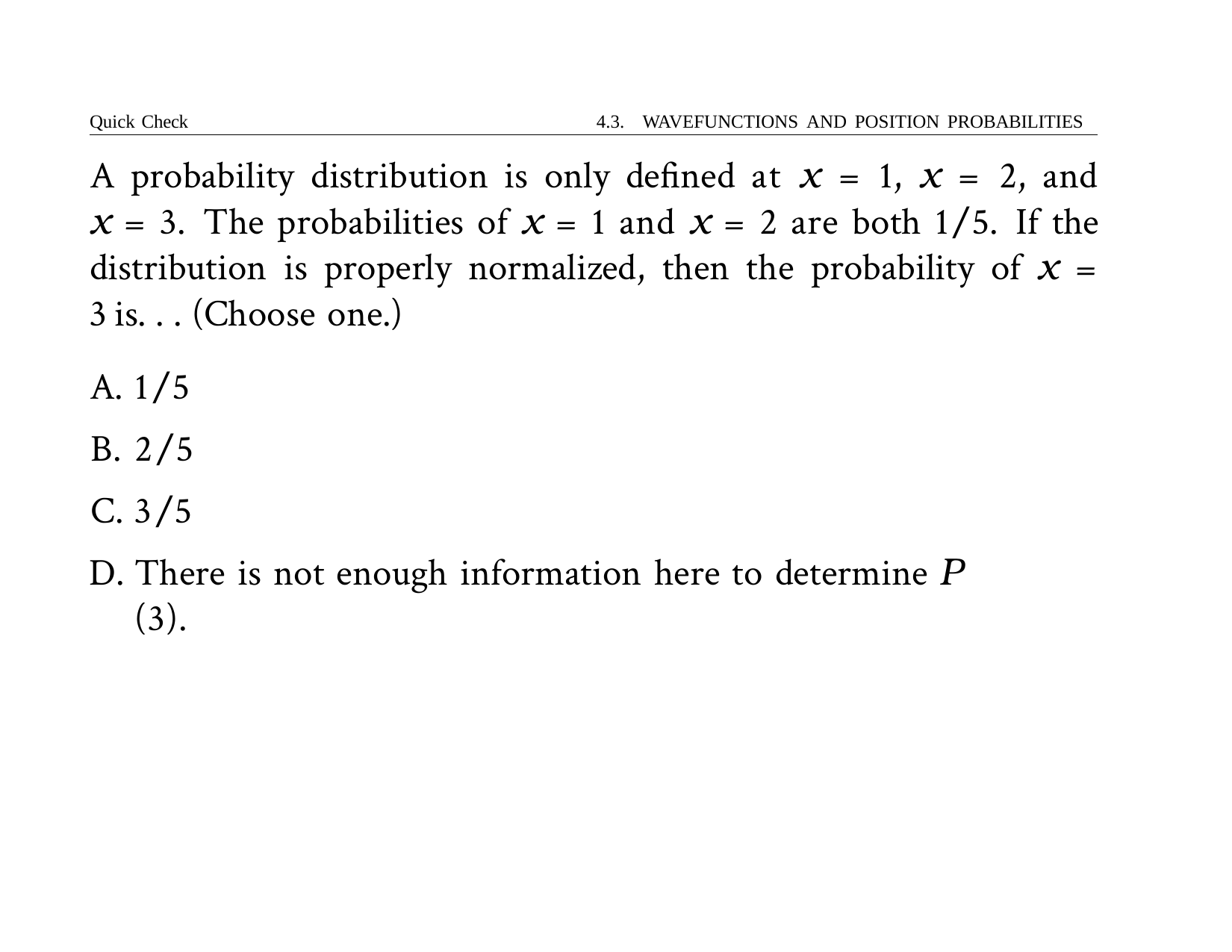

Quick Check	4.3.  WAVEFUNCTIONS AND POSITION PROBABILITIES

# A probability distribution is only defined at x = 1, x = 2, and x = 3. The probabilities of x = 1 and x = 2 are both 1/5. If the distribution is properly normalized, then the probability of x = 3 is. . . (Choose one.)
1/5
2/5
3/5
There is not enough information here to determine P (3).